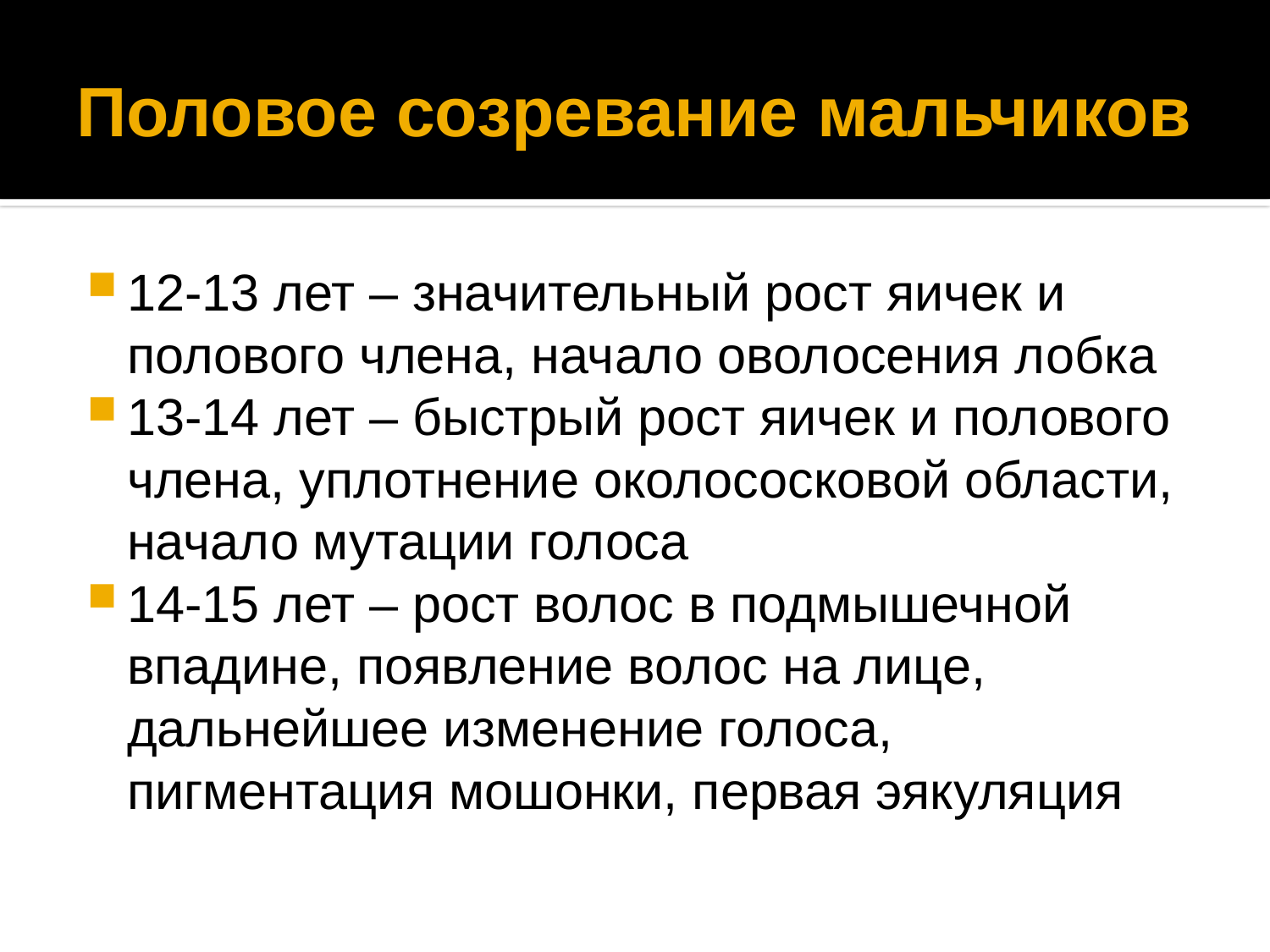

# Половое созревание мальчиков
12-13 лет – значительный рост яичек и полового члена, начало оволосения лобка
13-14 лет – быстрый рост яичек и полового члена, уплотнение околососковой области, начало мутации голоса
14-15 лет – рост волос в подмышечной впадине, появление волос на лице, дальнейшее изменение голоса, пигментация мошонки, первая эякуляция